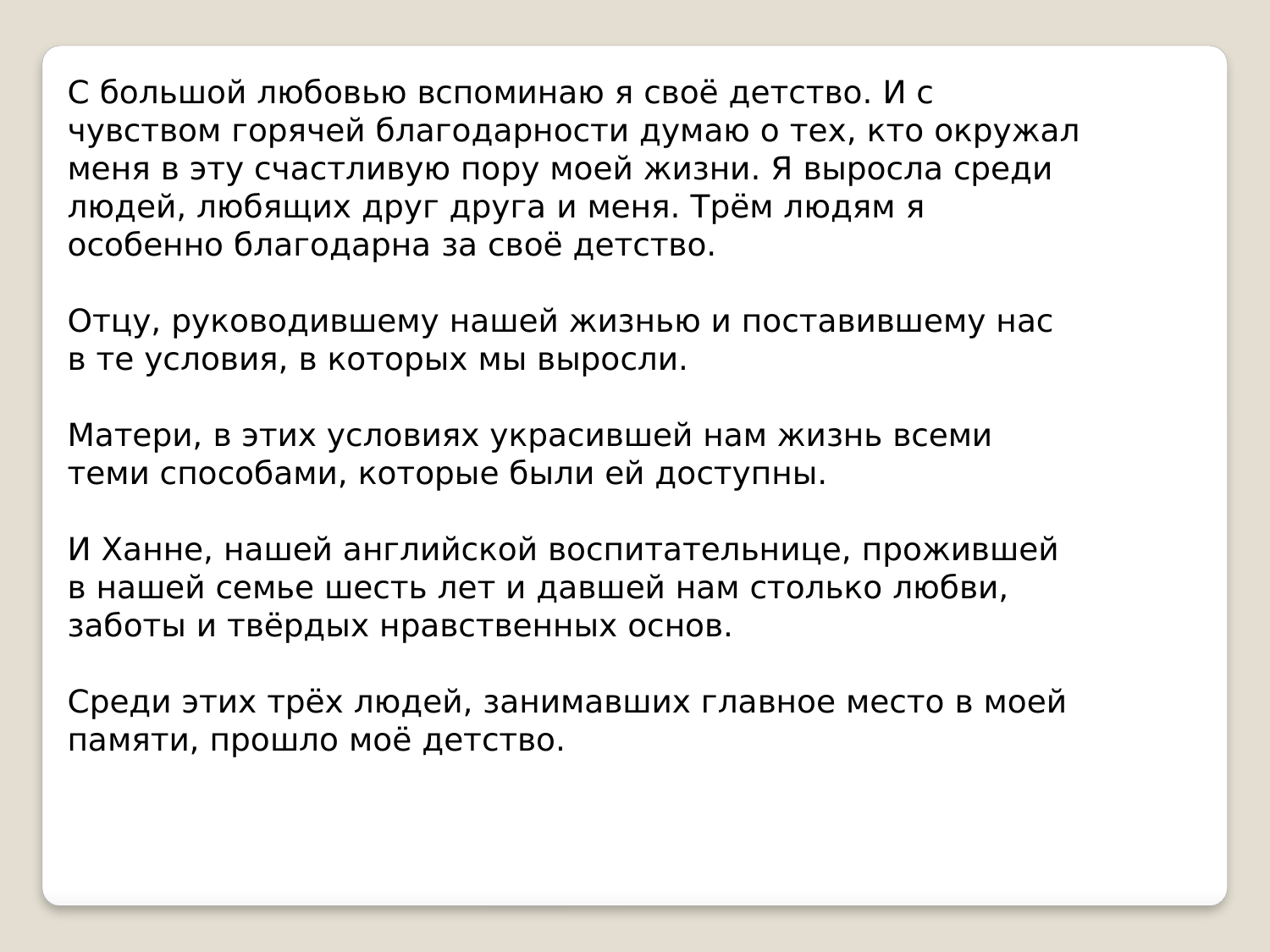

С большой любовью вспоминаю я своё детство. И с чувством горячей благодарности думаю о тех, кто окружал меня в эту счастливую пору моей жизни. Я выросла среди людей, любящих друг друга и меня. Трём людям я особенно благодарна за своё детство.
Отцу, руководившему нашей жизнью и поставившему нас в те условия, в которых мы выросли.
Матери, в этих условиях украсившей нам жизнь всеми теми способами, которые были ей доступны.
И Ханне, нашей английской воспитательнице, прожившей в нашей семье шесть лет и давшей нам столько любви, заботы и твёрдых нравственных основ.
Среди этих трёх людей, занимавших главное место в моей памяти, прошло моё детство.